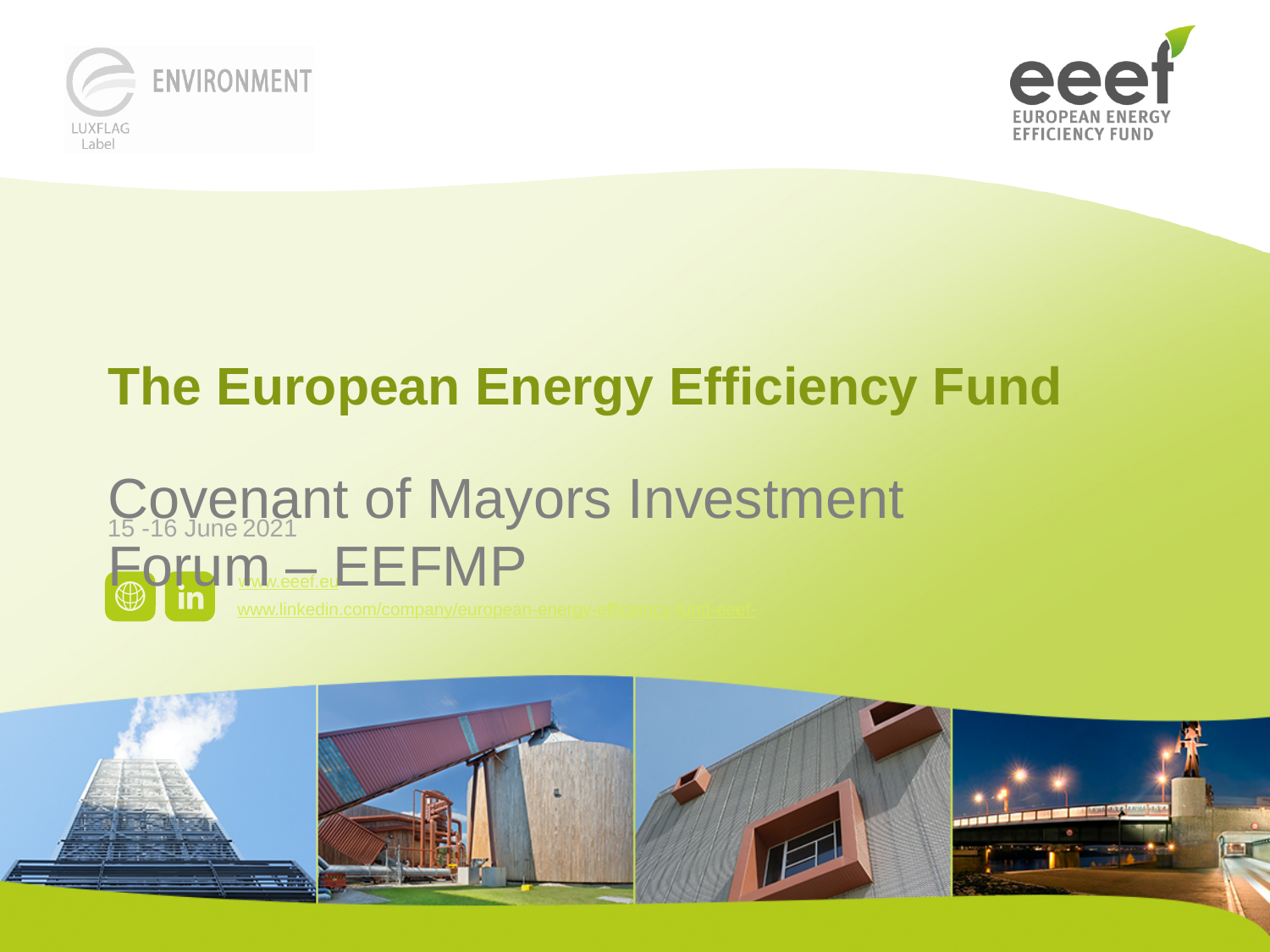

# The European Energy Efficiency Fund
Covenant of Mayors Investment Forum – EEFMP
15 -16 June 2021
www.eeef.eu

www.linkedin.com/company/european-energy-efficiency-fund-eeef-